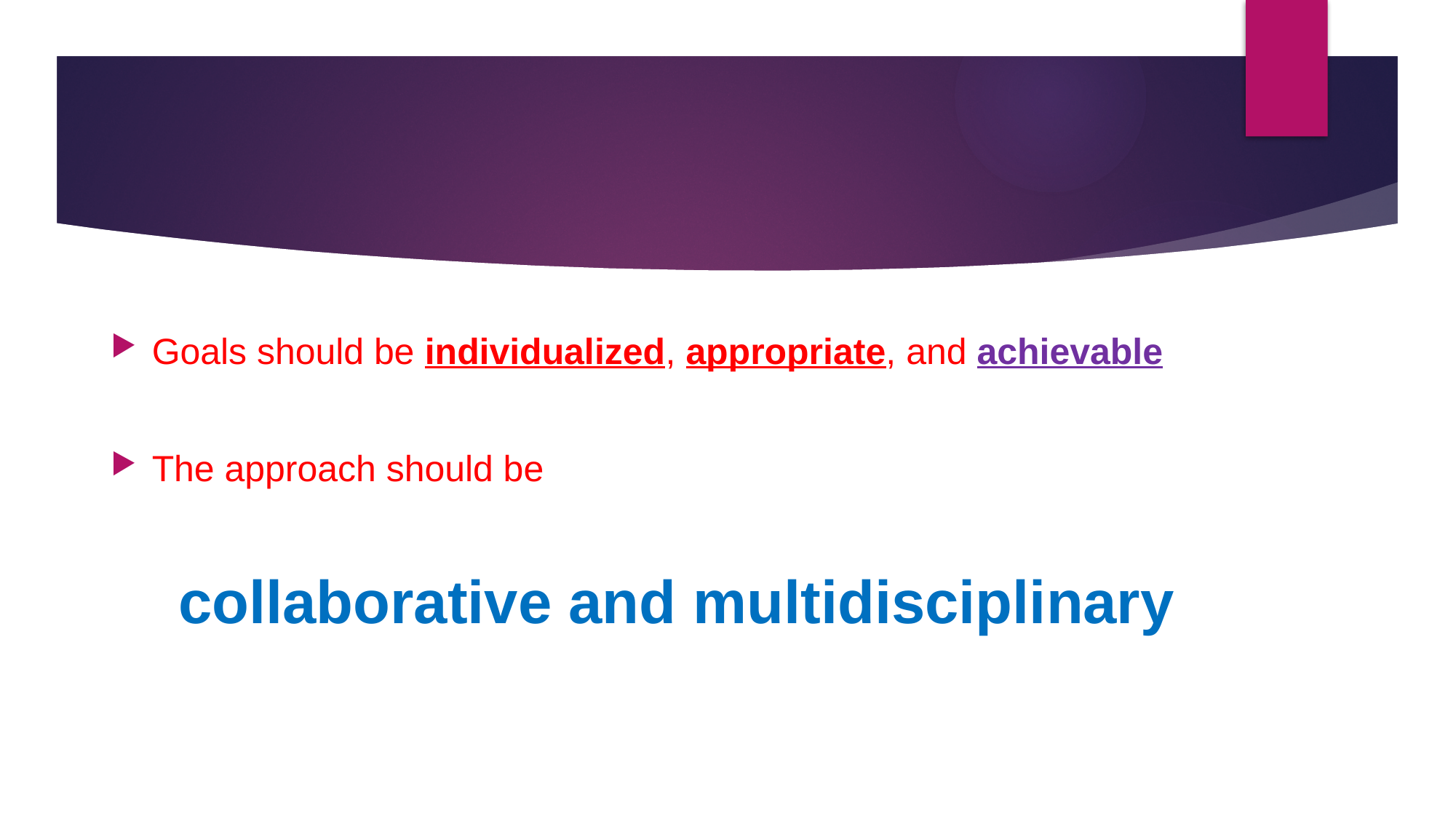

#

Goals should be individualized, appropriate, and achievable

The approach should be

    collaborative and multidisciplinary